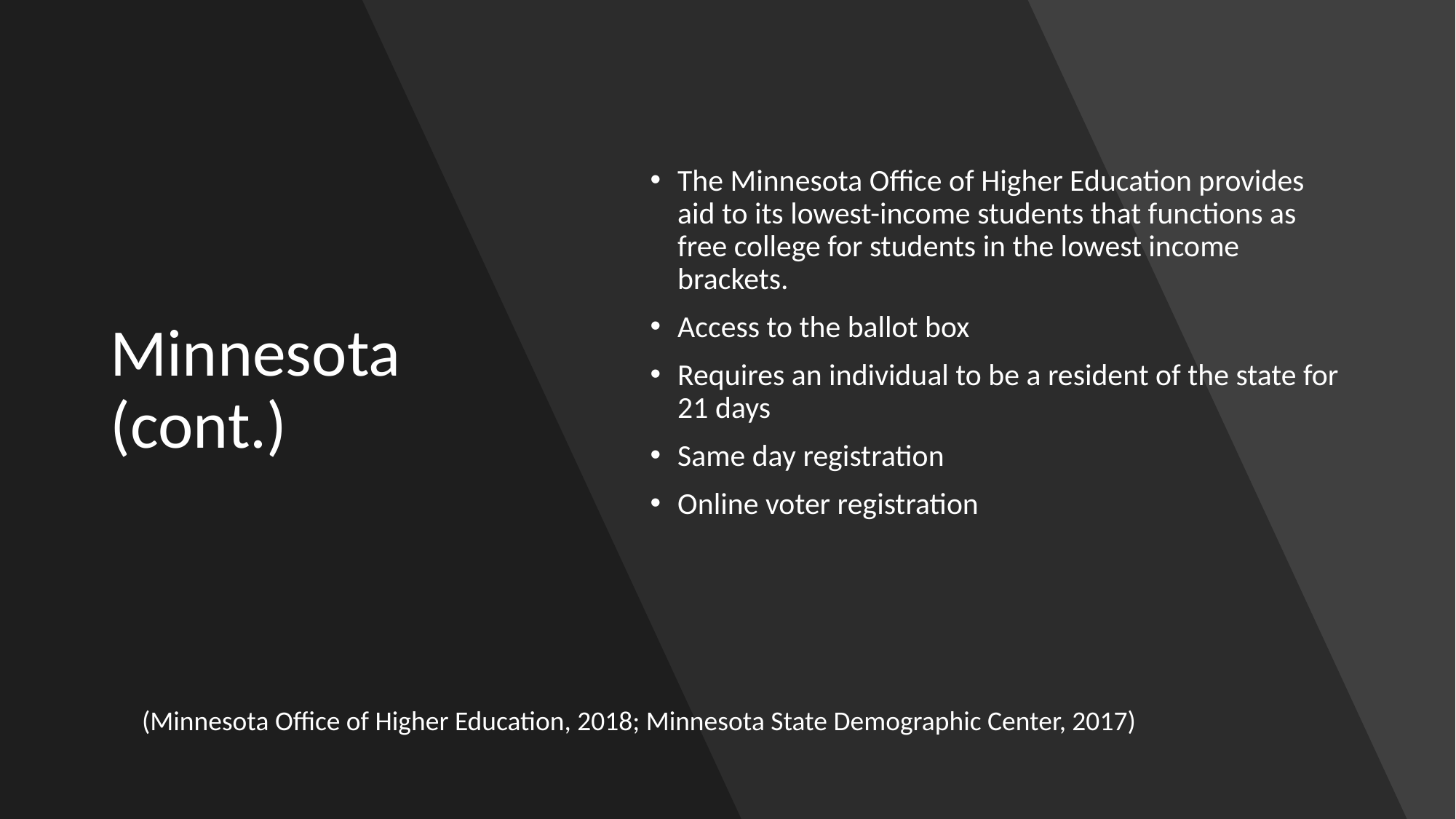

# Minnesota (cont.)
The Minnesota Office of Higher Education provides aid to its lowest-income students that functions as free college for students in the lowest income brackets.
Access to the ballot box
Requires an individual to be a resident of the state for 21 days
Same day registration
Online voter registration

(Minnesota Office of Higher Education, 2018; Minnesota State Demographic Center, 2017)